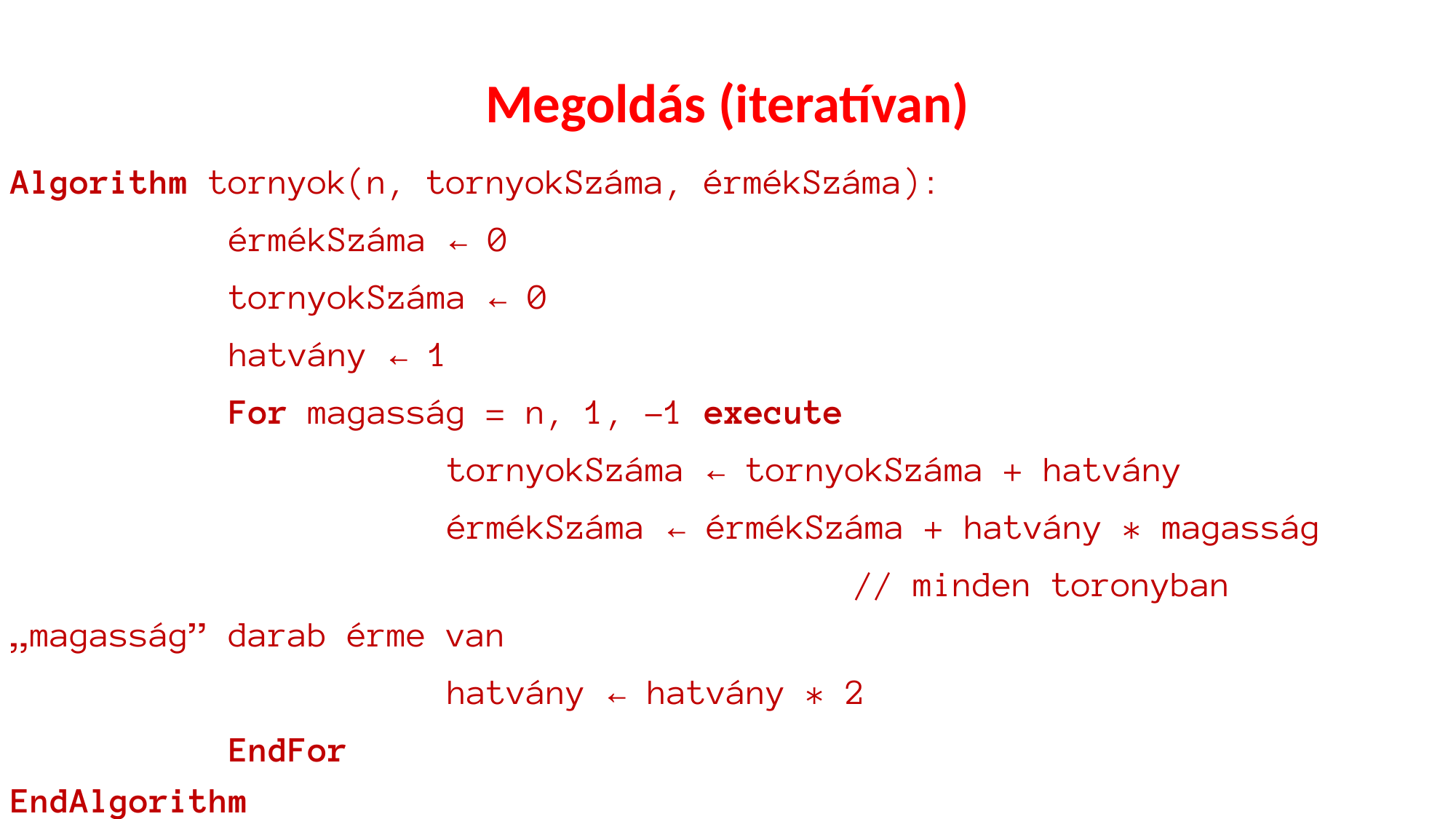

# Megoldás (iteratívan)
Algorithm tornyok(n, tornyokSzáma, érmékSzáma):
		érmékSzáma ← 0
		tornyokSzáma ← 0
		hatvány ← 1
		For magasság = n, 1, -1 execute
				tornyokSzáma ← tornyokSzáma + hatvány
				érmékSzáma ← érmékSzáma + hatvány * magasság
							    // minden toronyban „magasság” darab érme van
				hatvány ← hatvány * 2
		EndFor
EndAlgorithm